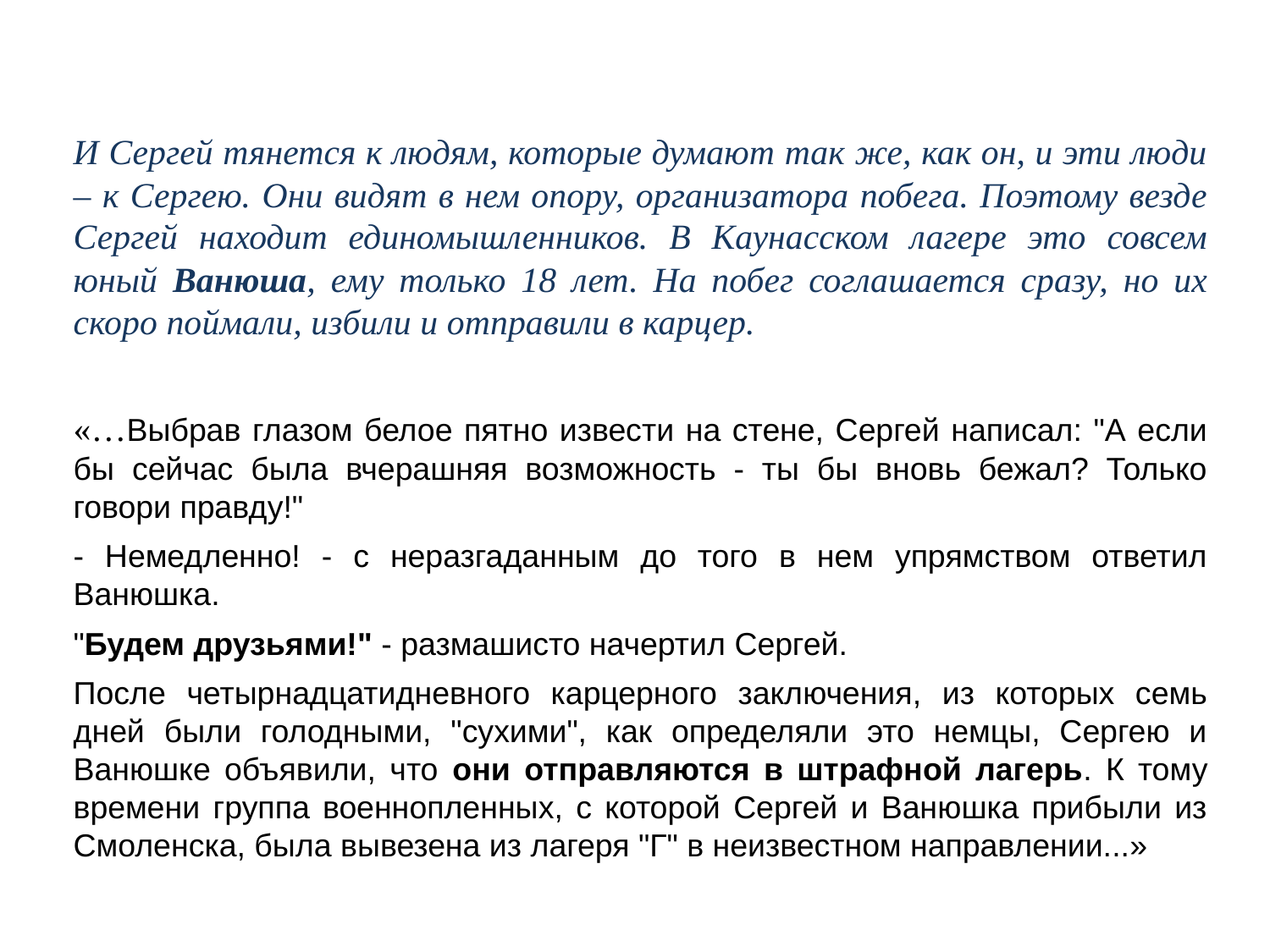

И Сергей тянется к людям, которые думают так же, как он, и эти люди – к Сергею. Они видят в нем опору, организатора побега. Поэтому везде Сергей находит единомышленников. В Каунасском лагере это совсем юный Ванюша, ему только 18 лет. На побег соглашается сразу, но их скоро поймали, избили и отправили в карцер.

«…Выбрав глазом белое пятно извести на стене, Сергей написал: "А если бы сейчас была вчерашняя возможность - ты бы вновь бежал? Только говори правду!"
- Немедленно! - с неразгаданным до того в нем упрямством ответил Ванюшка.
"Будем друзьями!" - размашисто начертил Сергей.
После четырнадцатидневного карцерного заключения, из которых семь дней были голодными, "сухими", как определяли это немцы, Сергею и Ванюшке объявили, что они отправляются в штрафной лагерь. К тому времени группа военнопленных, с которой Сергей и Ванюшка прибыли из Смоленска, была вывезена из лагеря "Г" в неизвестном направлении...»